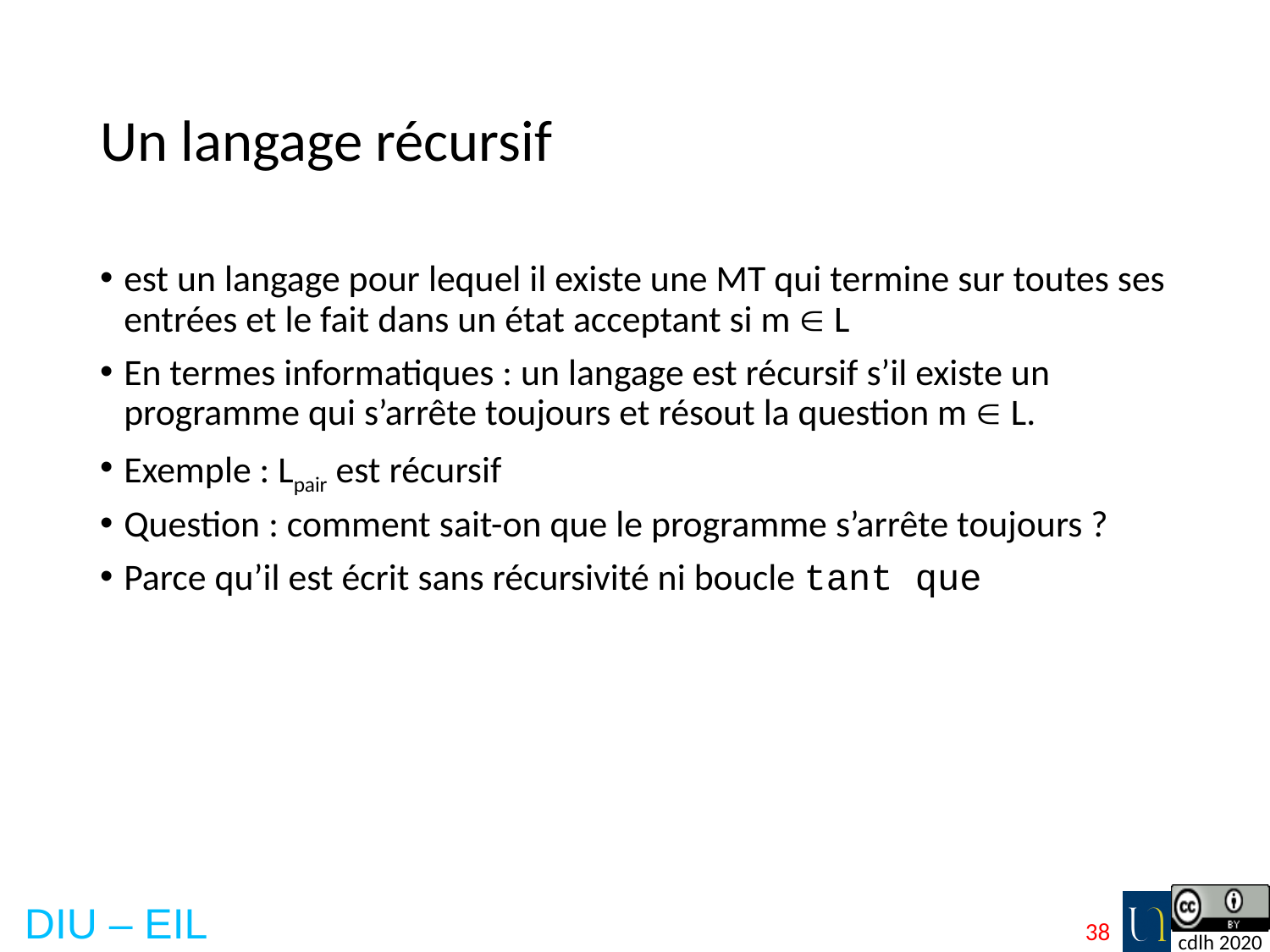

# Un langage récursif
est un langage pour lequel il existe une MT qui termine sur toutes ses entrées et le fait dans un état acceptant si m ∈ L
En termes informatiques : un langage est récursif s’il existe un programme qui s’arrête toujours et résout la question m ∈ L.
Exemple : Lpair est récursif
Question : comment sait-on que le programme s’arrête toujours ?
Parce qu’il est écrit sans récursivité ni boucle tant que
38